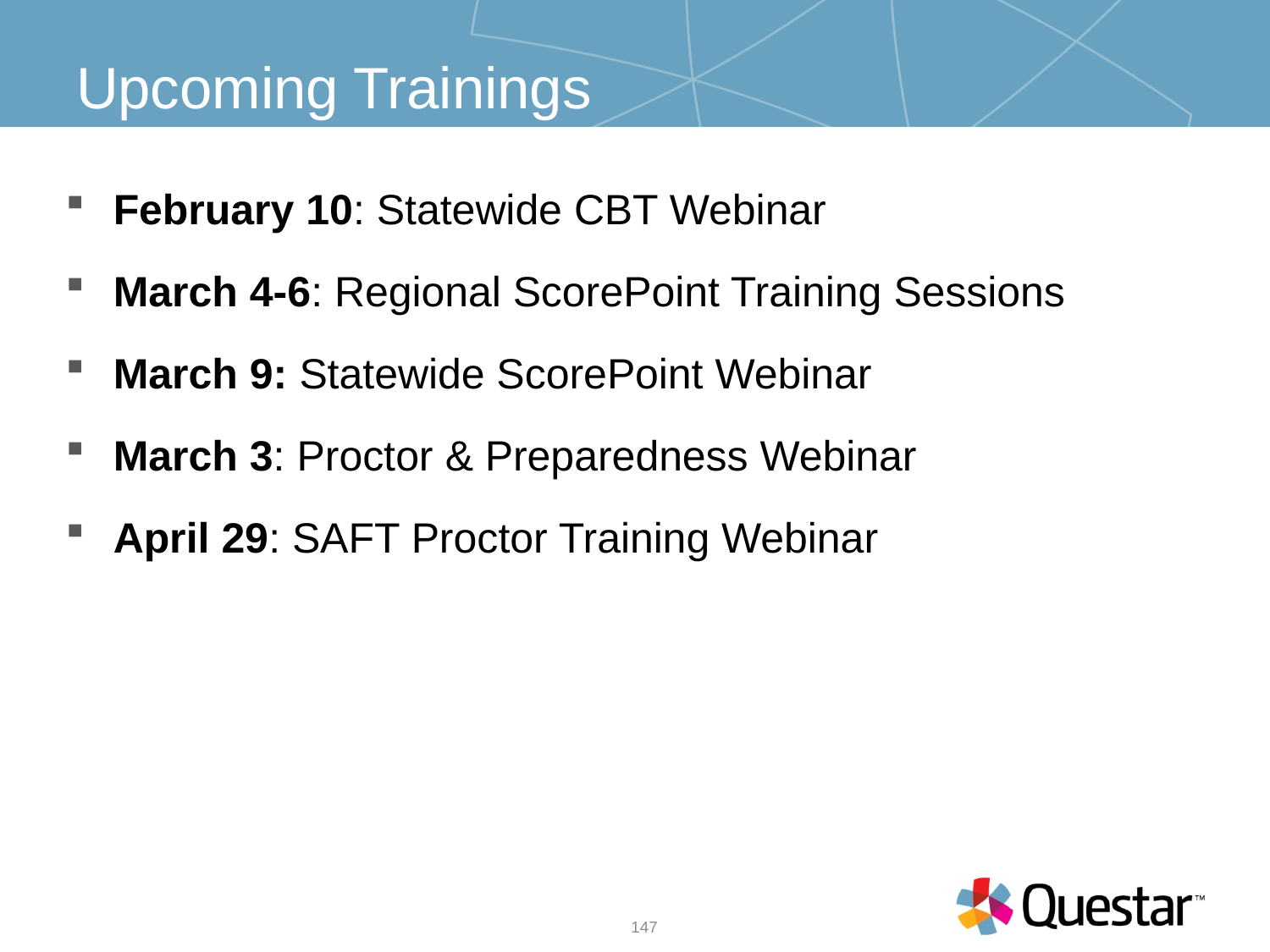

# Upcoming Trainings
February 10: Statewide CBT Webinar
March 4-6: Regional ScorePoint Training Sessions
March 9: Statewide ScorePoint Webinar
March 3: Proctor & Preparedness Webinar
April 29: SAFT Proctor Training Webinar
147